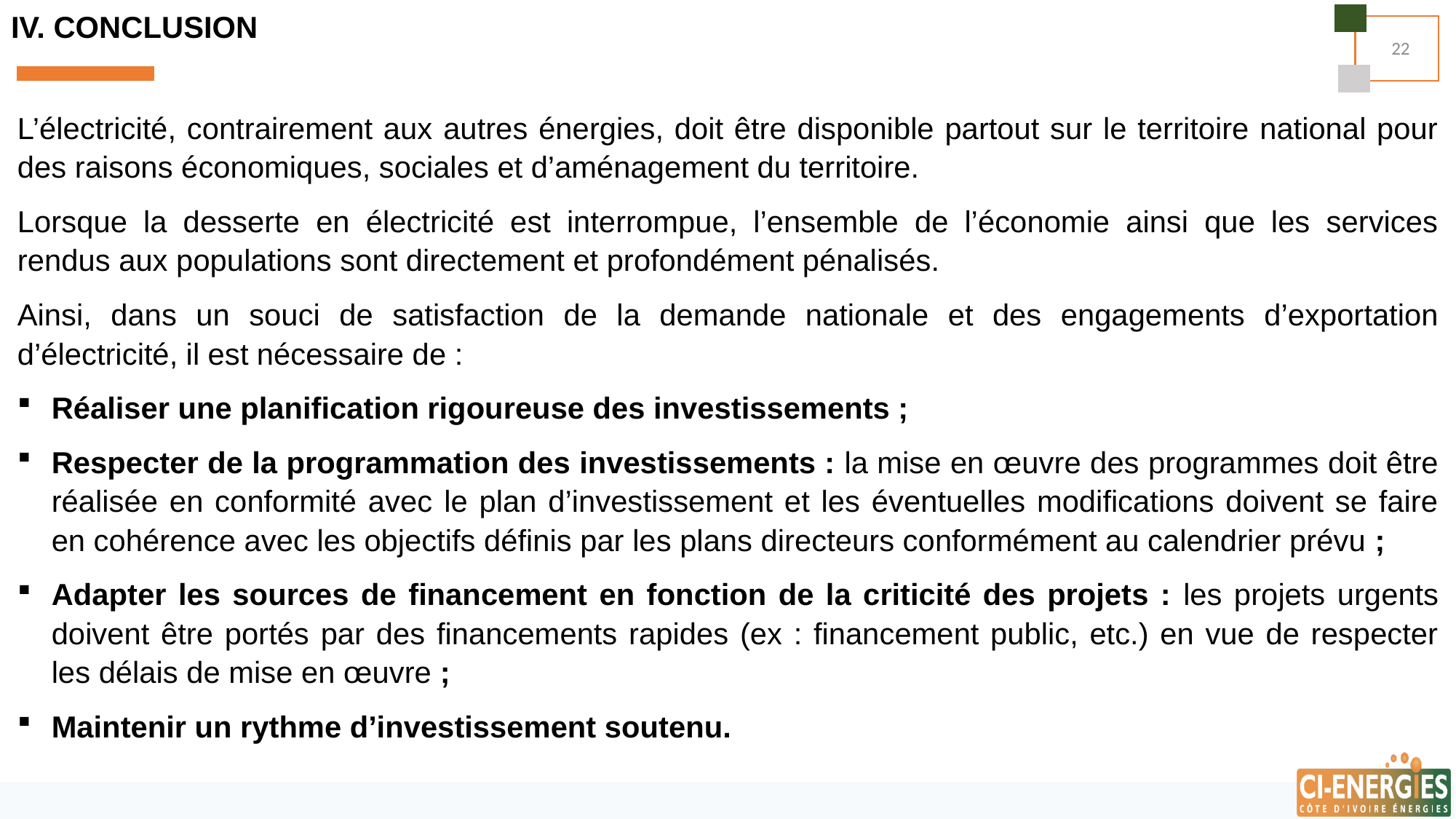

IV. CONCLUSION
22
L’électricité, contrairement aux autres énergies, doit être disponible partout sur le territoire national pour des raisons économiques, sociales et d’aménagement du territoire.
Lorsque la desserte en électricité est interrompue, l’ensemble de l’économie ainsi que les services rendus aux populations sont directement et profondément pénalisés.
Ainsi, dans un souci de satisfaction de la demande nationale et des engagements d’exportation d’électricité, il est nécessaire de :
Réaliser une planification rigoureuse des investissements ;
Respecter de la programmation des investissements : la mise en œuvre des programmes doit être réalisée en conformité avec le plan d’investissement et les éventuelles modifications doivent se faire en cohérence avec les objectifs définis par les plans directeurs conformément au calendrier prévu ;
Adapter les sources de financement en fonction de la criticité des projets : les projets urgents doivent être portés par des financements rapides (ex : financement public, etc.) en vue de respecter les délais de mise en œuvre ;
Maintenir un rythme d’investissement soutenu.